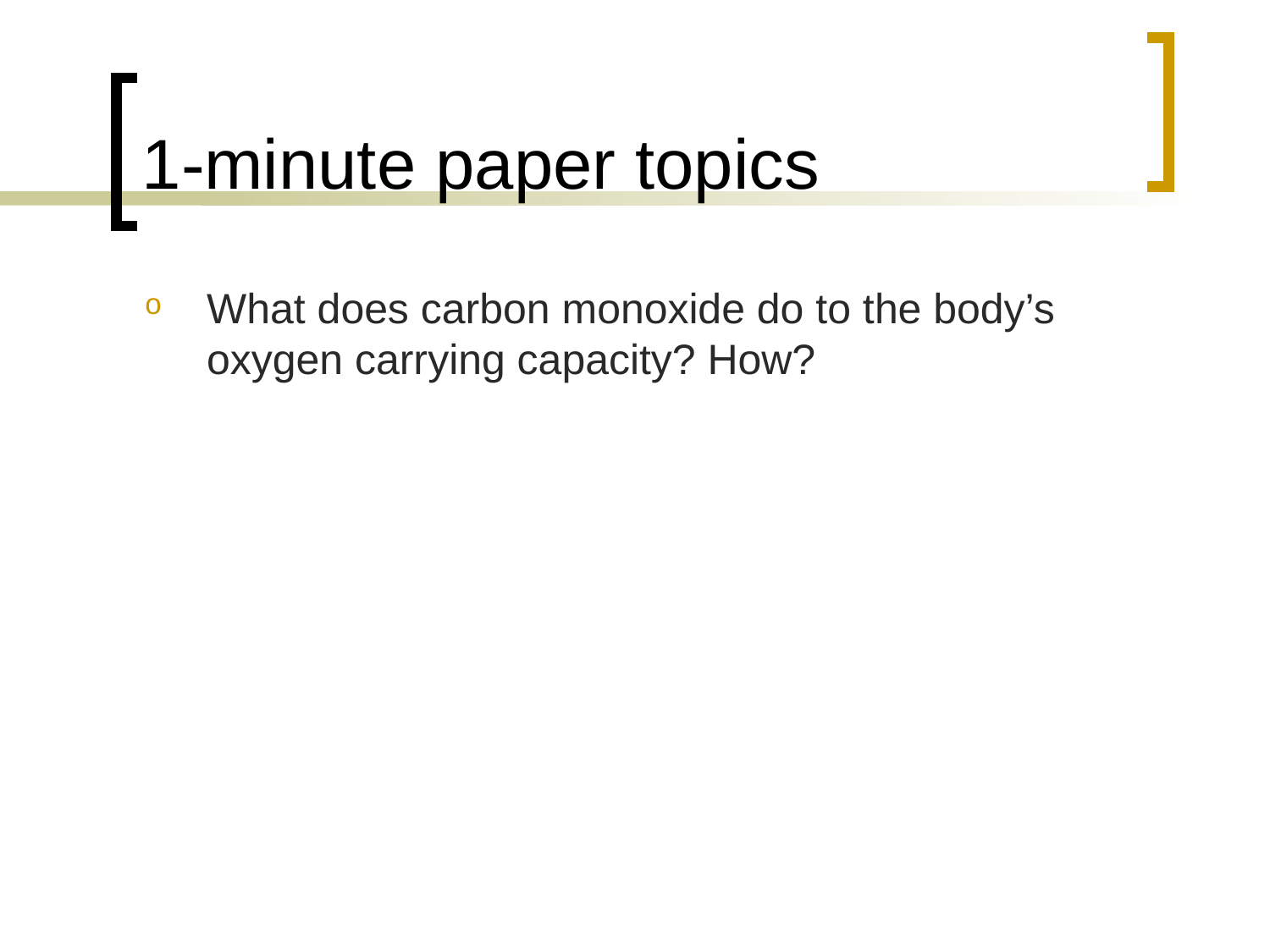

# 1-minute paper topics
What does carbon monoxide do to the body’s oxygen carrying capacity? How?